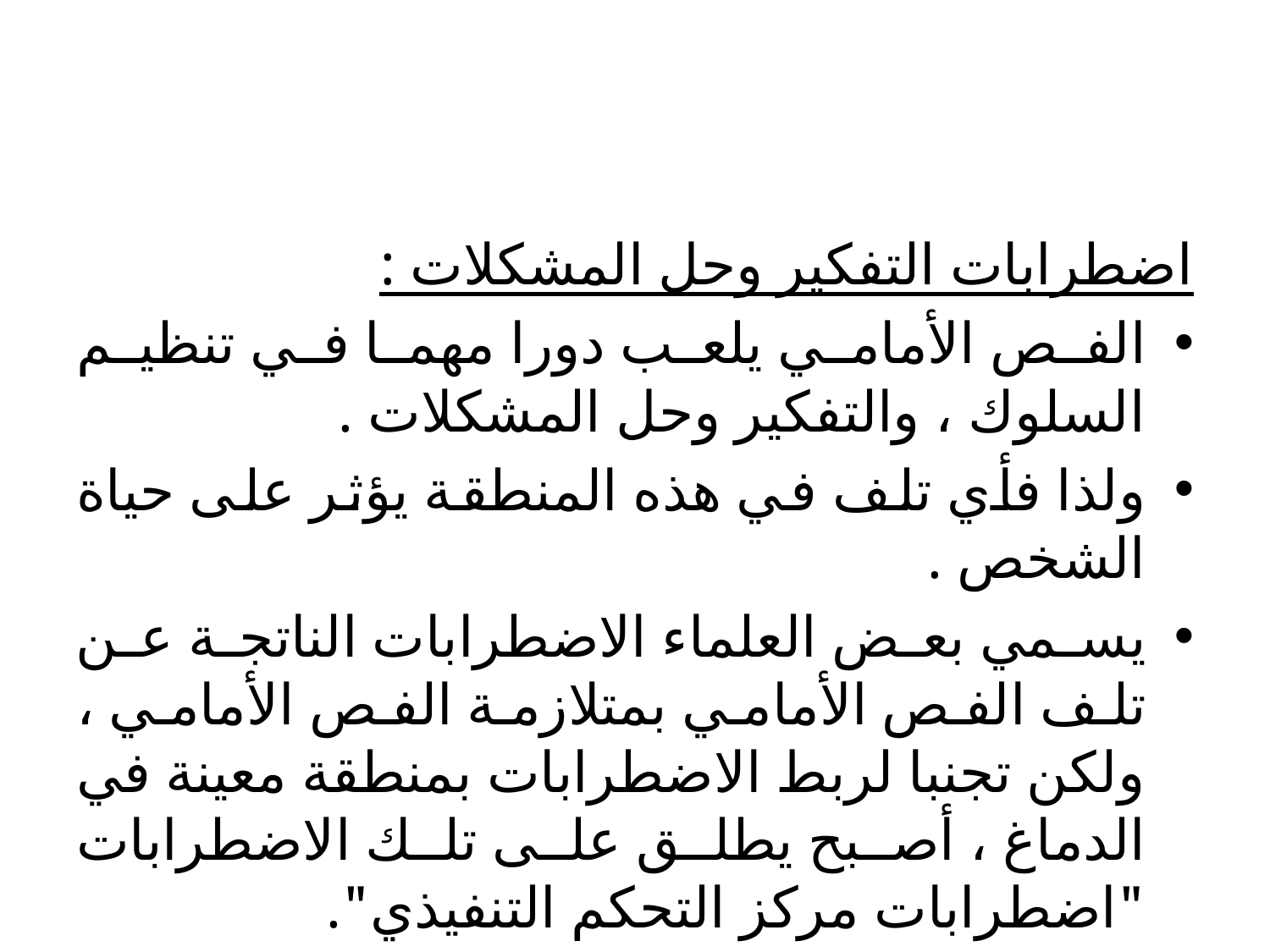

#
اضطرابات التفكير وحل المشكلات :
الفص الأمامي يلعب دورا مهما في تنظيم السلوك ، والتفكير وحل المشكلات .
ولذا فأي تلف في هذه المنطقة يؤثر على حياة الشخص .
يسمي بعض العلماء الاضطرابات الناتجة عن تلف الفص الأمامي بمتلازمة الفص الأمامي ، ولكن تجنبا لربط الاضطرابات بمنطقة معينة في الدماغ ، أصبح يطلق على تلك الاضطرابات "اضطرابات مركز التحكم التنفيذي".